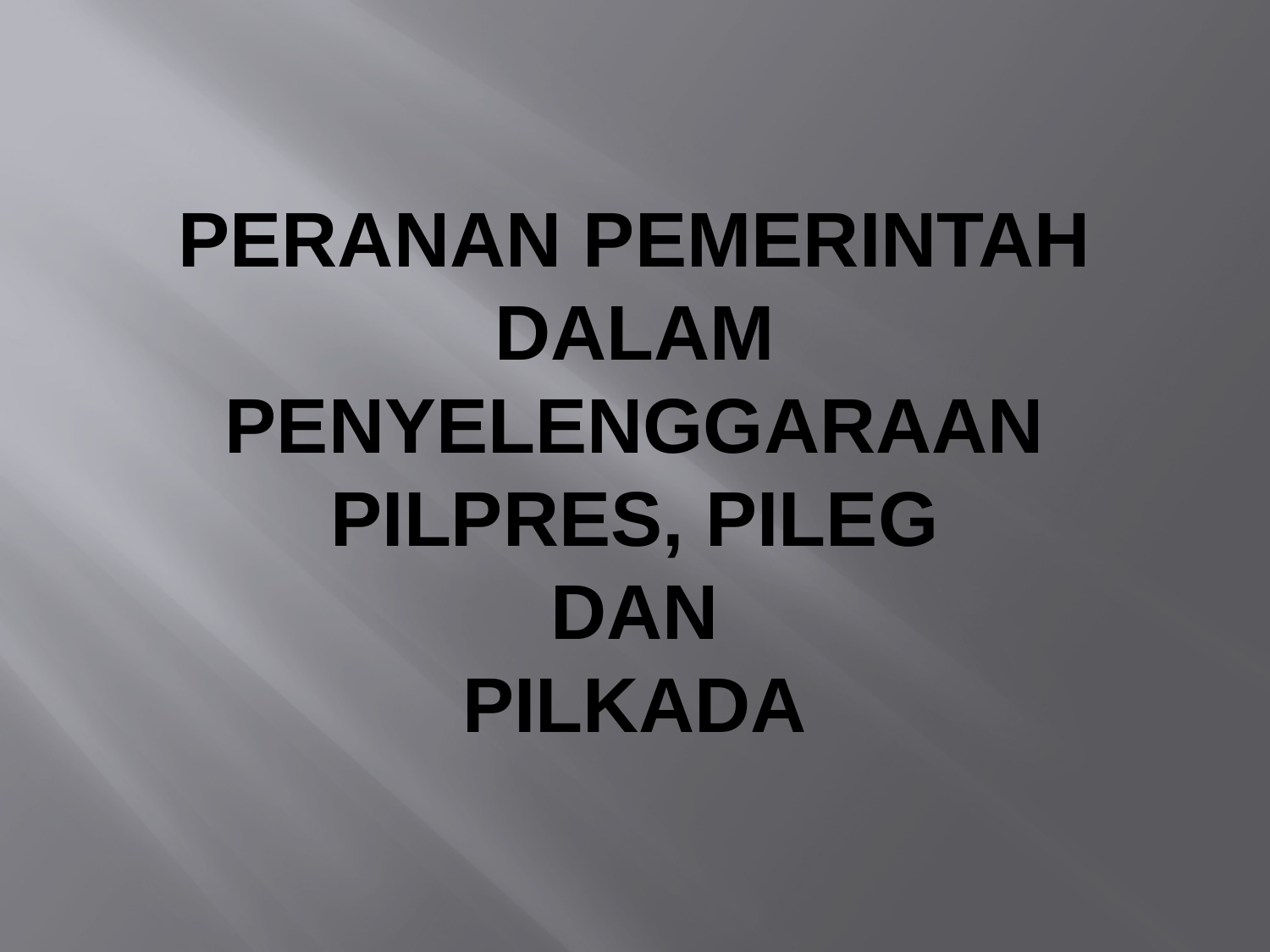

# PERANAN PEMERINTAH DALAM PENYELENGGARAAN PILPRES, PILEG DAN PILKADA